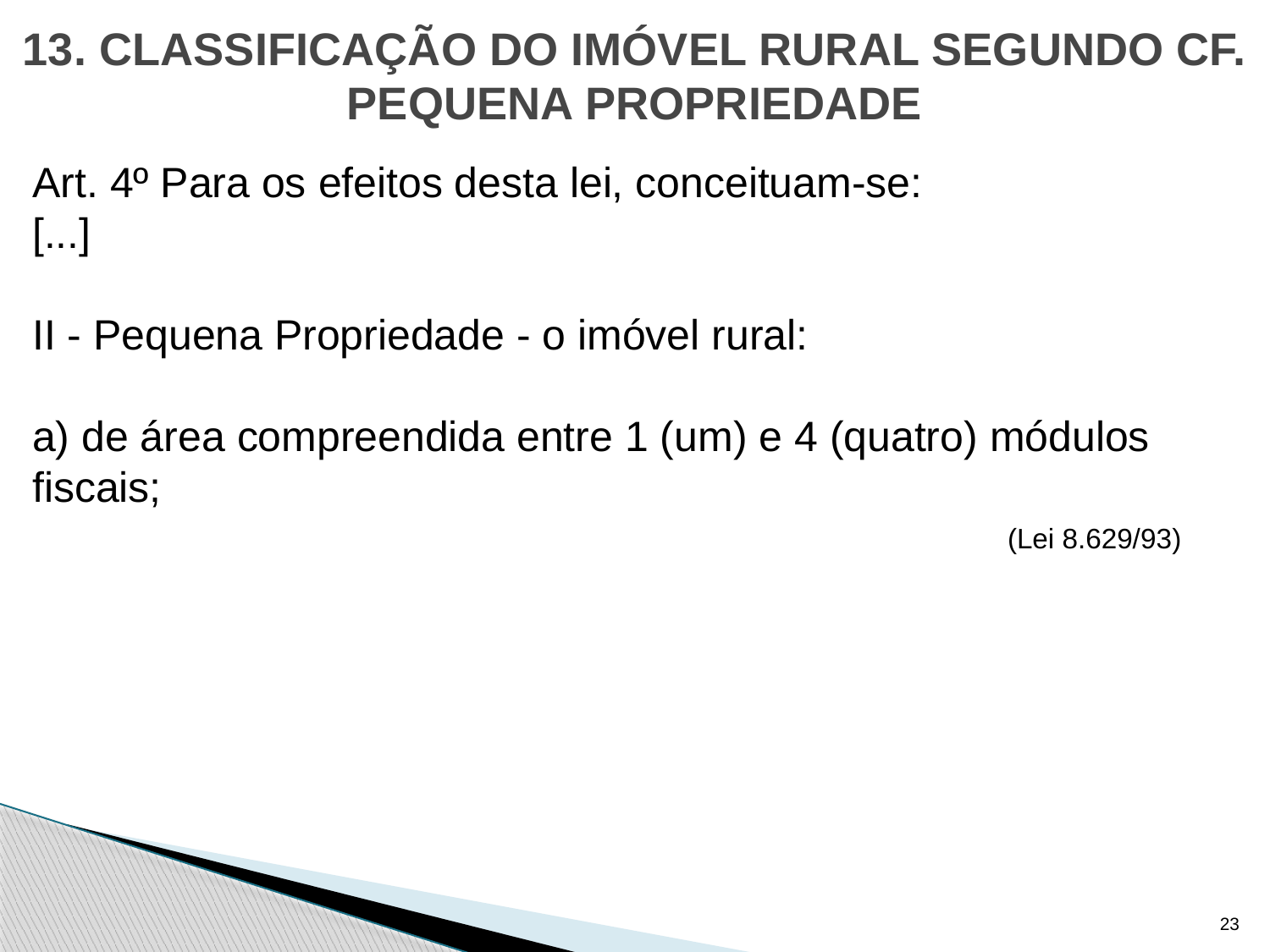

13. CLASSIFICAÇÃO DO IMÓVEL RURAL SEGUNDO CF.
PEQUENA PROPRIEDADE
Art. 4º Para os efeitos desta lei, conceituam-se:
[...]

II - Pequena Propriedade - o imóvel rural:

a) de área compreendida entre 1 (um) e 4 (quatro) módulos fiscais;
	  						        (Lei 8.629/93)
23